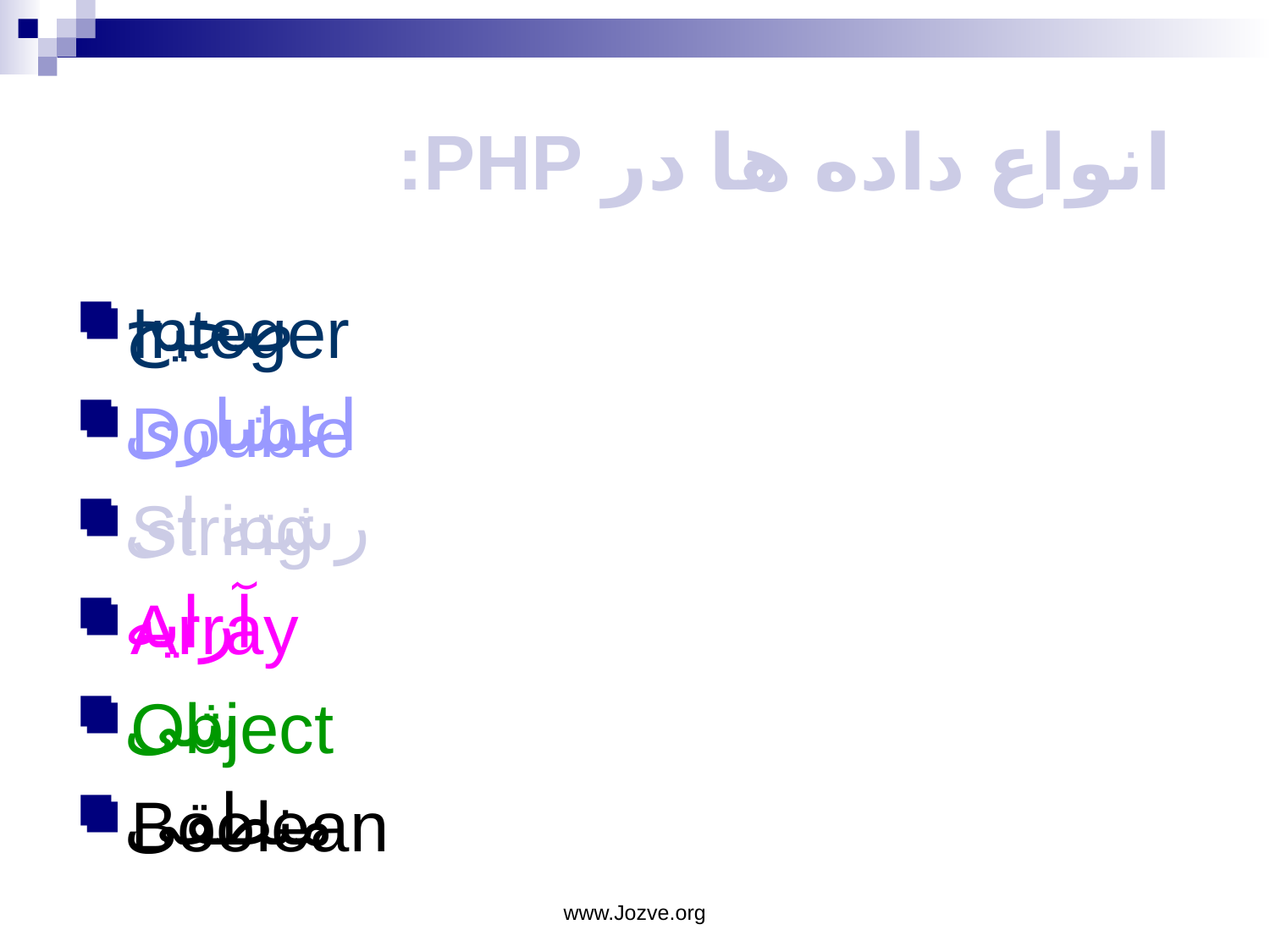

# :PHP انواع داده ها در
صحیح
اعشاری
رشته ای
آرایه
شی
منطقی
Integer
Double
String
Array
Object
Boolean
www.Jozve.org